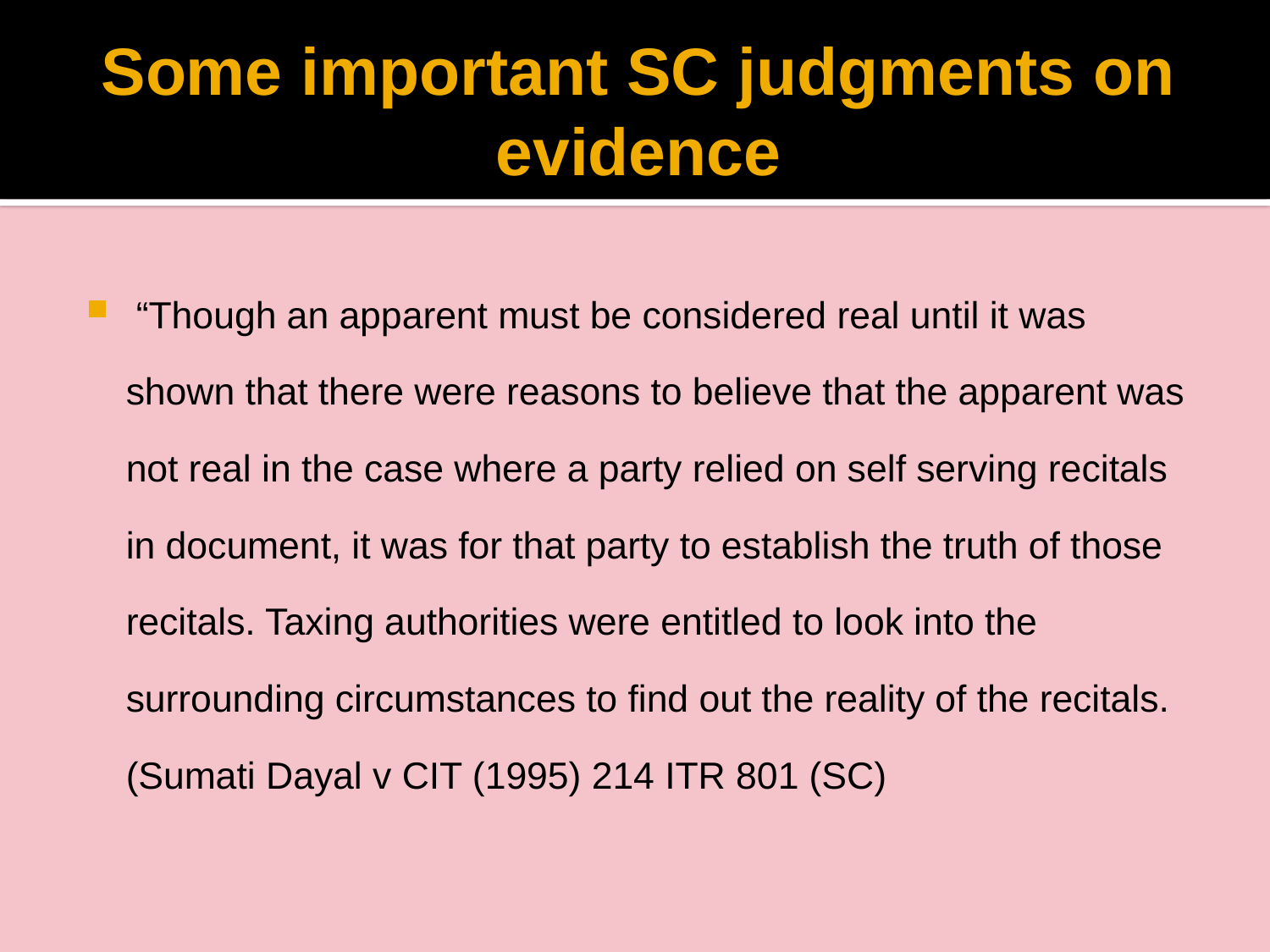

# Some important SC judgments on evidence
 “Though an apparent must be considered real until it was shown that there were reasons to believe that the apparent was not real in the case where a party relied on self serving recitals in document, it was for that party to establish the truth of those recitals. Taxing authorities were entitled to look into the surrounding circumstances to find out the reality of the recitals.
	(Sumati Dayal v CIT (1995) 214 ITR 801 (SC)